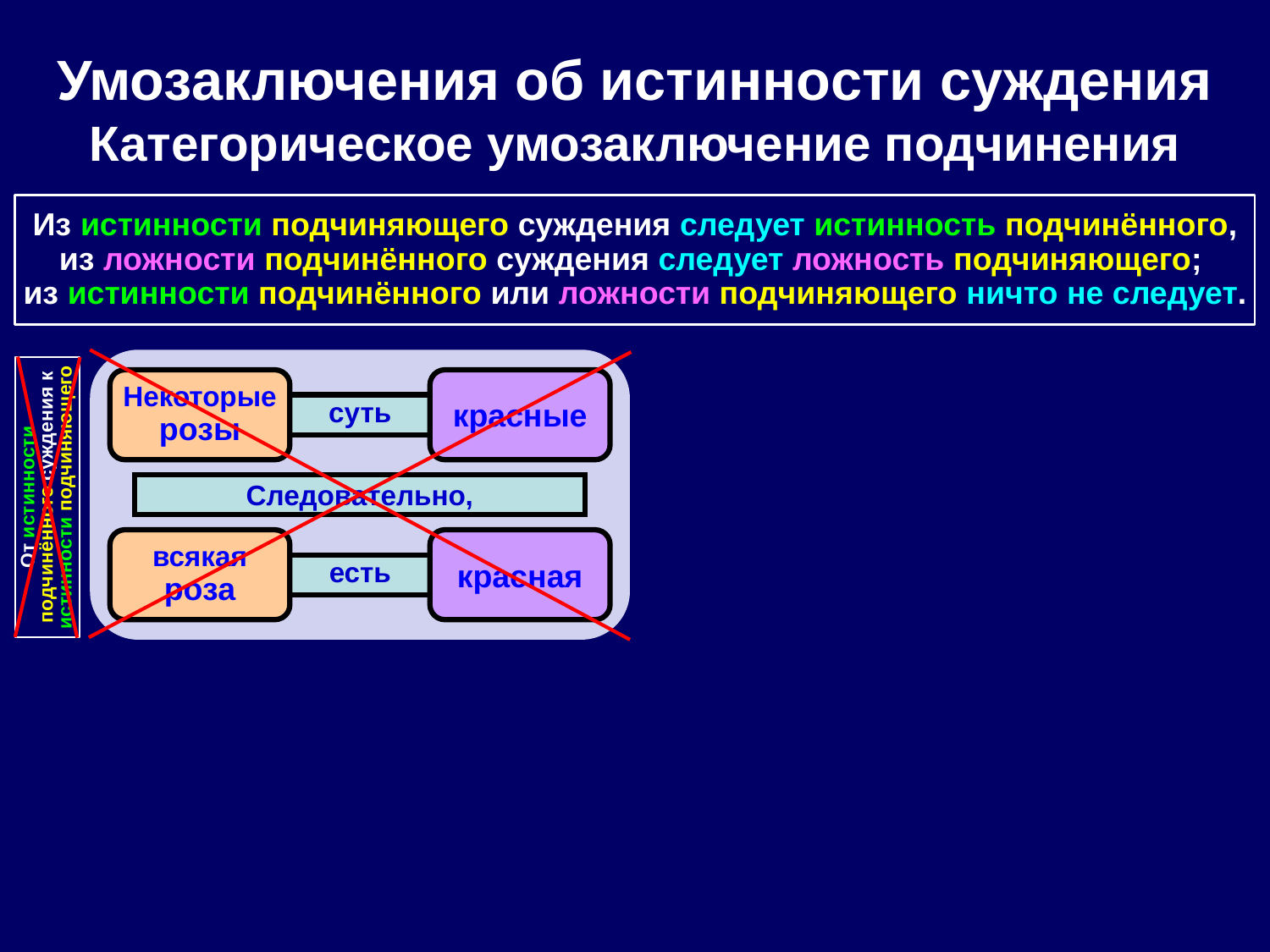

Умозаключения об истинности суждения Категорическое умозаключение подчинения
Из истинности подчиняющего суждения следует истинность подчинённого, из ложности подчинённого суждения следует ложность подчиняющего;
из истинности подчинённого или ложности подчиняющего ничто не следует.

Некоторые
розы
красные
суть
От истинности подчинённого суждения к истинности подчиняющего
Следовательно,
всякая
роза
красная
есть